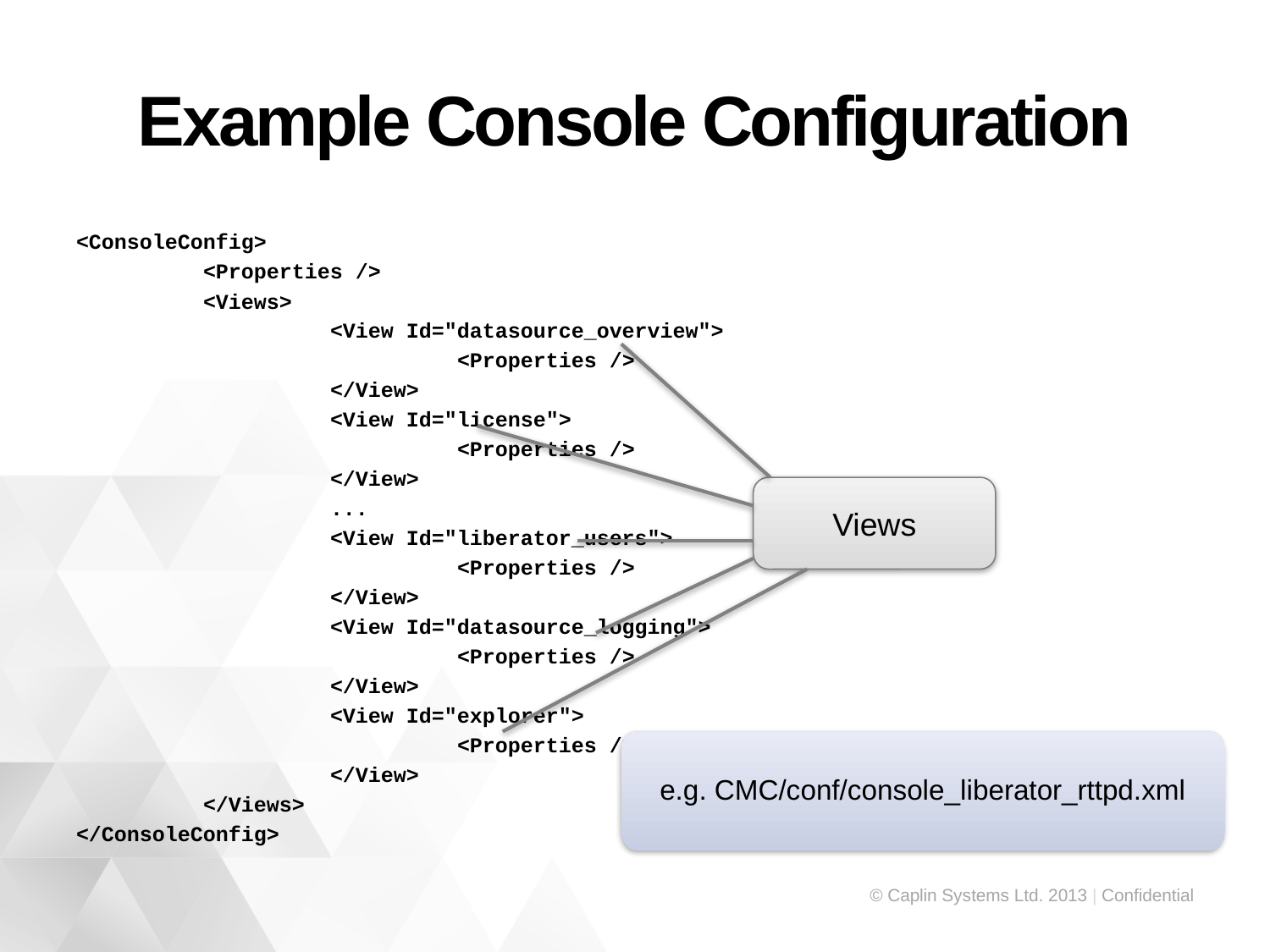

# Example Console Configuration
<ConsoleConfig>
	<Properties />
	<Views>
		<View Id="datasource_overview">
			<Properties />
		</View>
		<View Id="license">
			<Properties />
		</View>
		...
		<View Id="liberator_users">
			<Properties />
		</View>
		<View Id="datasource_logging">
			<Properties />
		</View>
		<View Id="explorer">
			<Properties />
		</View>
	</Views>
</ConsoleConfig>

Views
e.g. CMC/conf/console_liberator_rttpd.xml